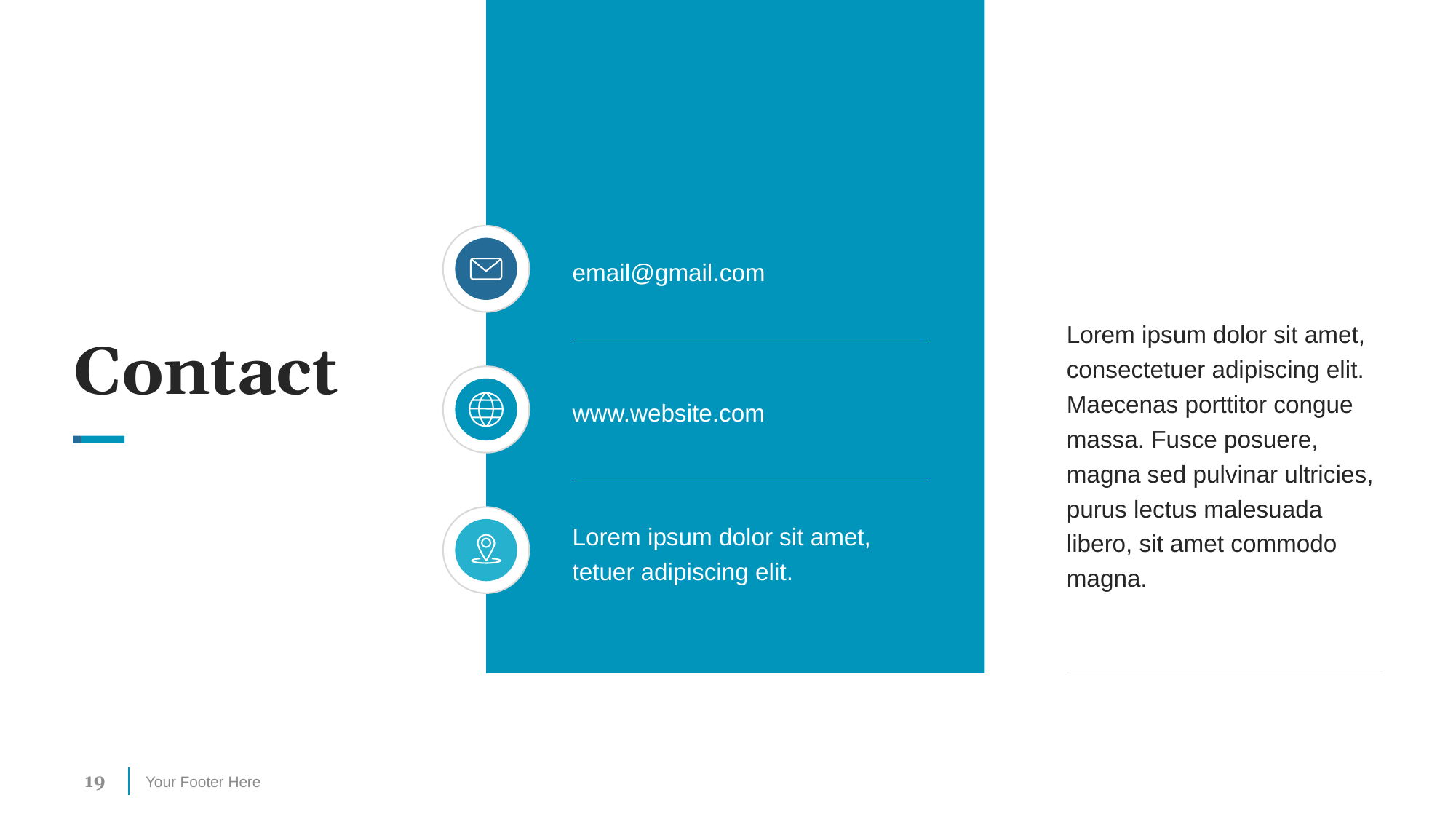

email@gmail.com
Lorem ipsum dolor sit amet, consectetuer adipiscing elit. Maecenas porttitor congue massa. Fusce posuere, magna sed pulvinar ultricies, purus lectus malesuada libero, sit amet commodo magna.
# Contact

www.website.com

Lorem ipsum dolor sit amet, tetuer adipiscing elit.
19
Your Footer Here